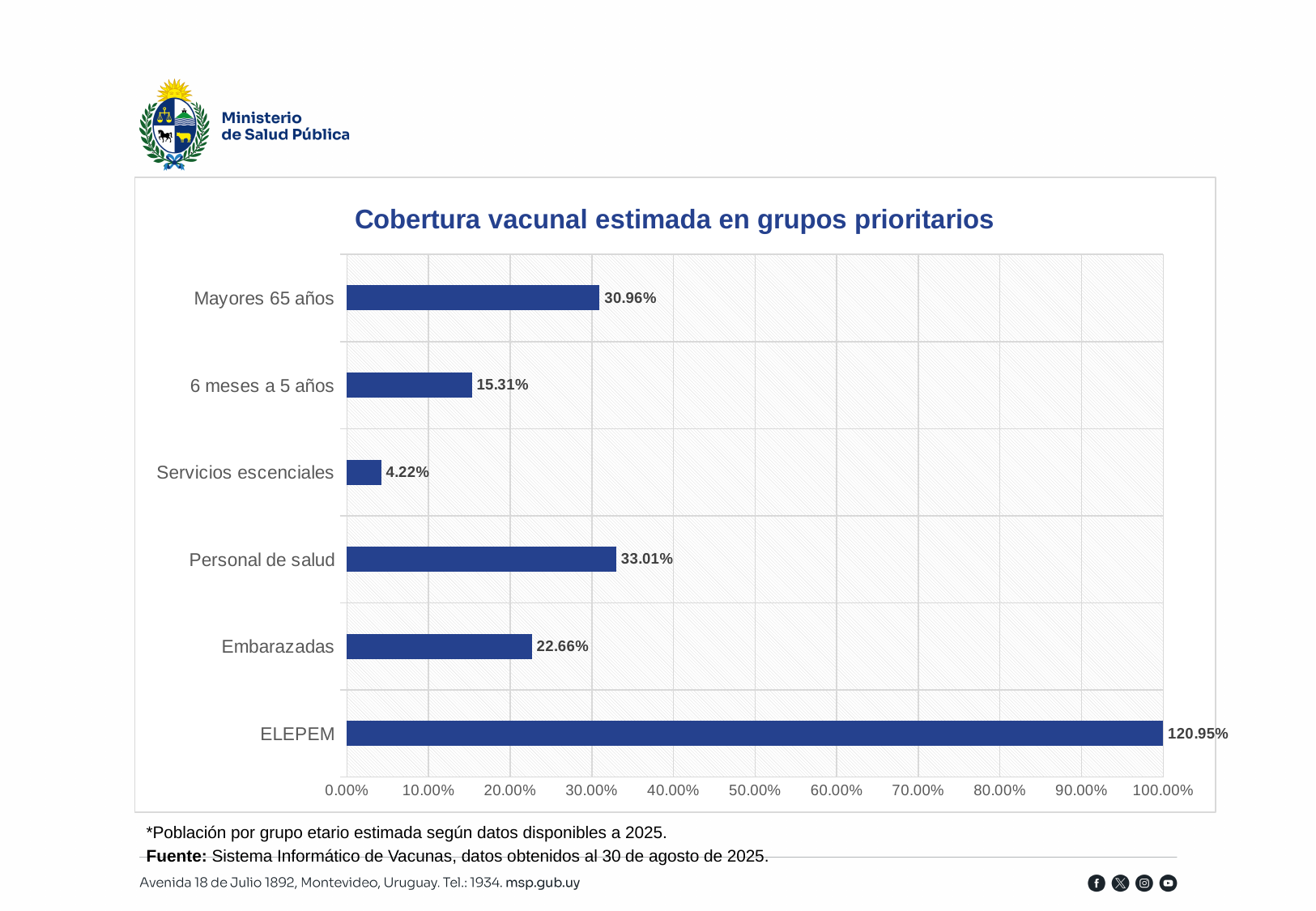

### Chart: Cobertura vacunal estimada en grupos prioritarios

| Category | Cobertura |
|---|---|
| ELEPEM | 1.2095333333333333 |
| Embarazadas | 0.2266321243523316 |
| Personal de salud | 0.33011507085675135 |
| Servicios escenciales | 0.04219645190471404 |
| 6 meses a 5 años | 0.15312374820111865 |
| Mayores 65 años | 0.3096462400288446 |
*Población por grupo etario estimada según datos disponibles a 2025.
Fuente: Sistema Informático de Vacunas, datos obtenidos al 30 de agosto de 2025.